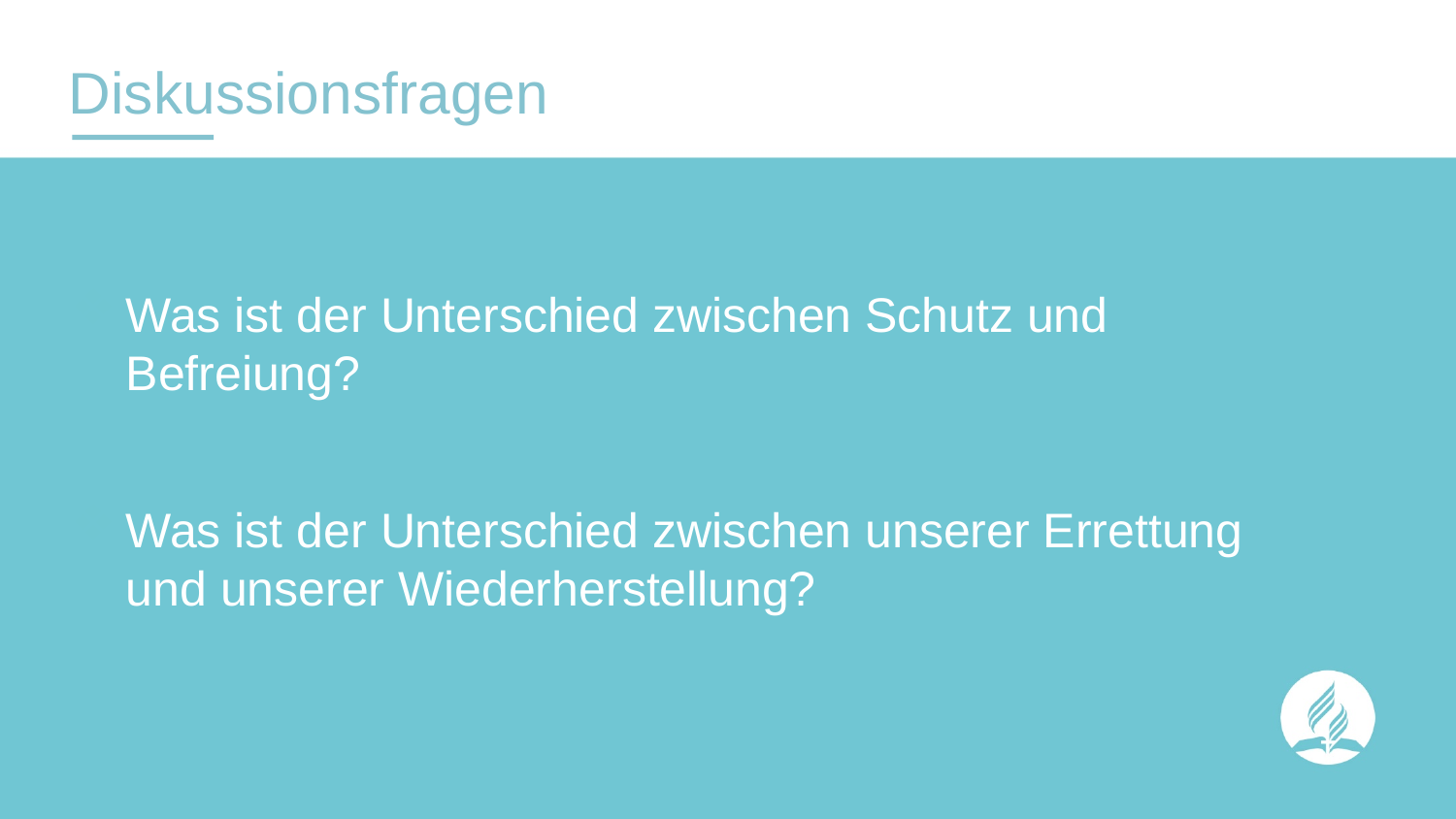

# Diskussionsfragen
Was ist der Unterschied zwischen Schutz und Befreiung?

Was ist der Unterschied zwischen unserer Errettung und unserer Wiederherstellung?